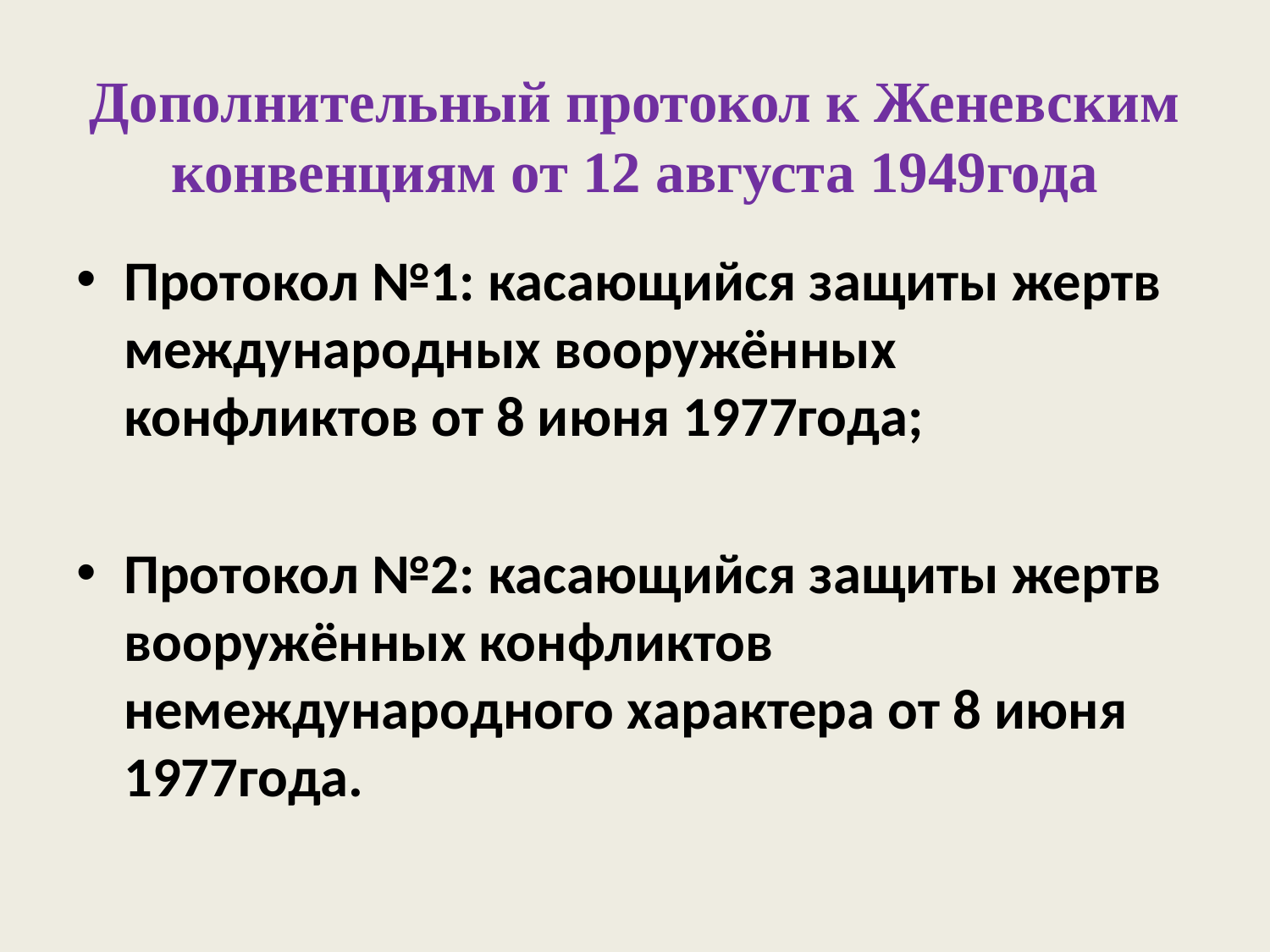

# Дополнительный протокол к Женевским конвенциям от 12 августа 1949года
Протокол №1: касающийся защиты жертв международных вооружённых конфликтов от 8 июня 1977года;

Протокол №2: касающийся защиты жертв вооружённых конфликтов немеждународного характера от 8 июня 1977года.